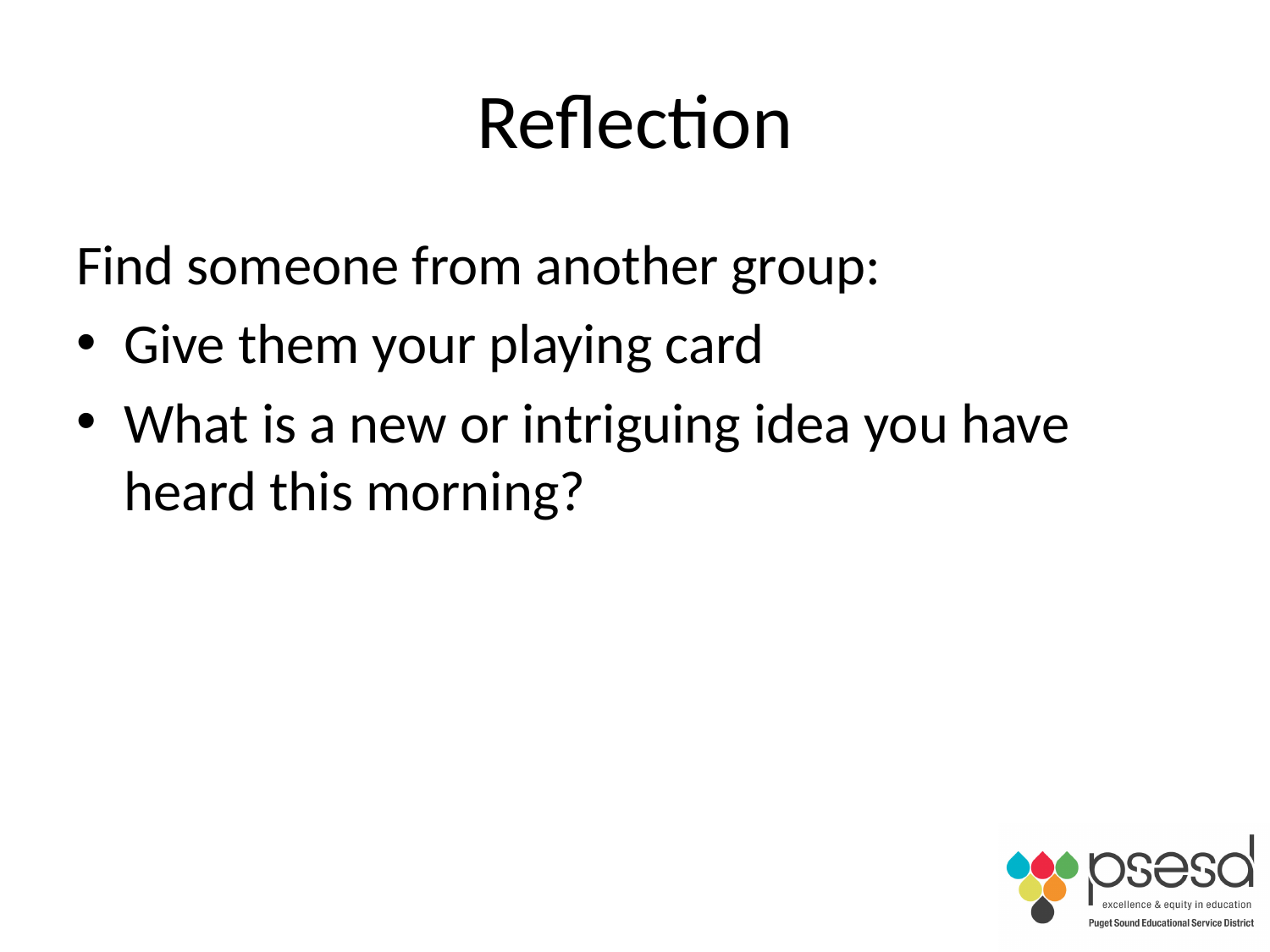

# Reflection
Find someone from another group:
Give them your playing card
What is a new or intriguing idea you have heard this morning?